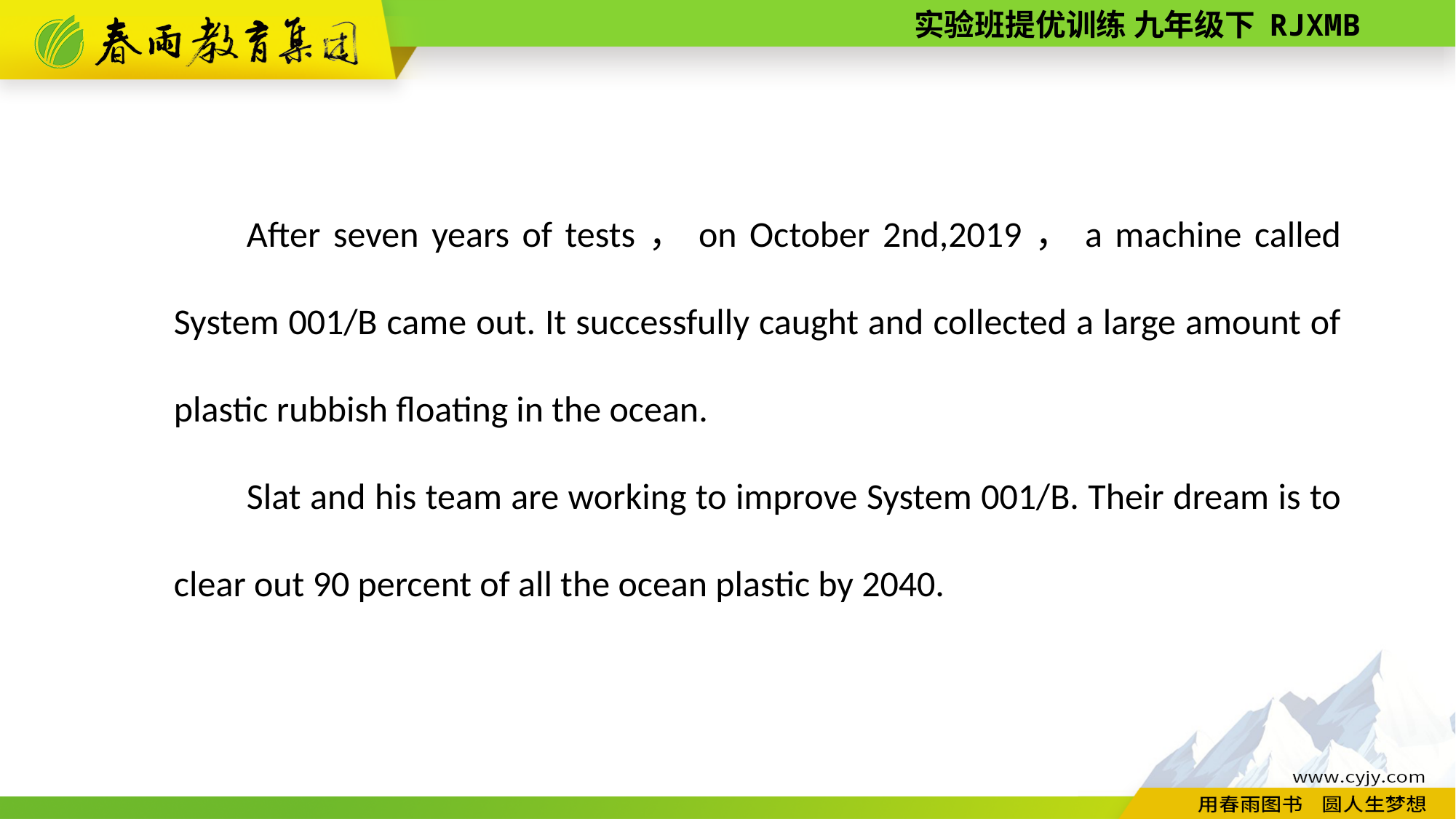

After seven years of tests，on October 2nd,2019，a machine called System 001/B came out. It successfully caught and collected a large amount of plastic rubbish floating in the ocean.
Slat and his team are working to improve System 001/B. Their dream is to clear out 90 percent of all the ocean plastic by 2040.